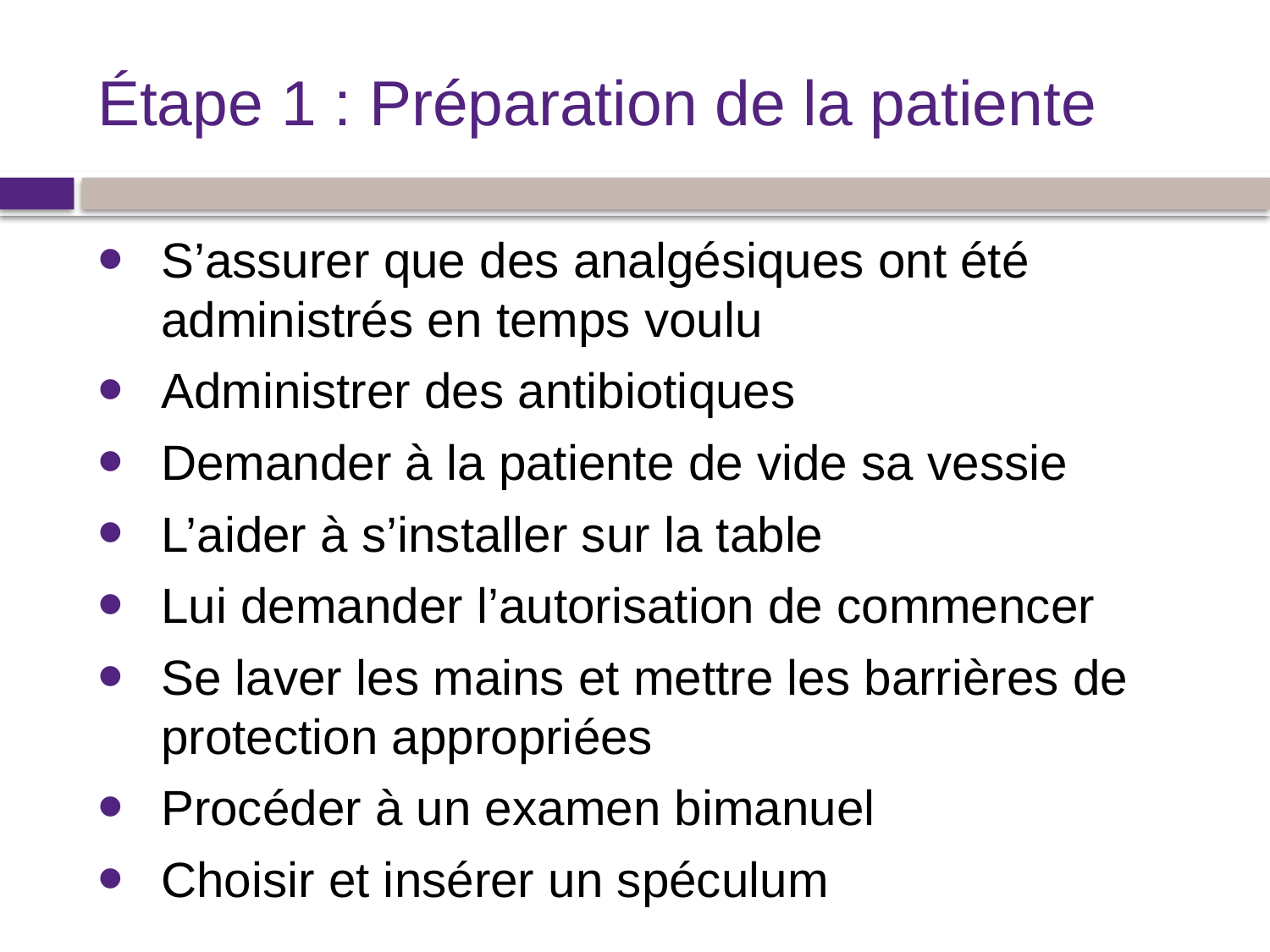

# Étape 1 : Préparation de la patiente
S’assurer que des analgésiques ont été administrés en temps voulu
Administrer des antibiotiques
Demander à la patiente de vide sa vessie
L’aider à s’installer sur la table
Lui demander l’autorisation de commencer
Se laver les mains et mettre les barrières de protection appropriées
Procéder à un examen bimanuel
Choisir et insérer un spéculum